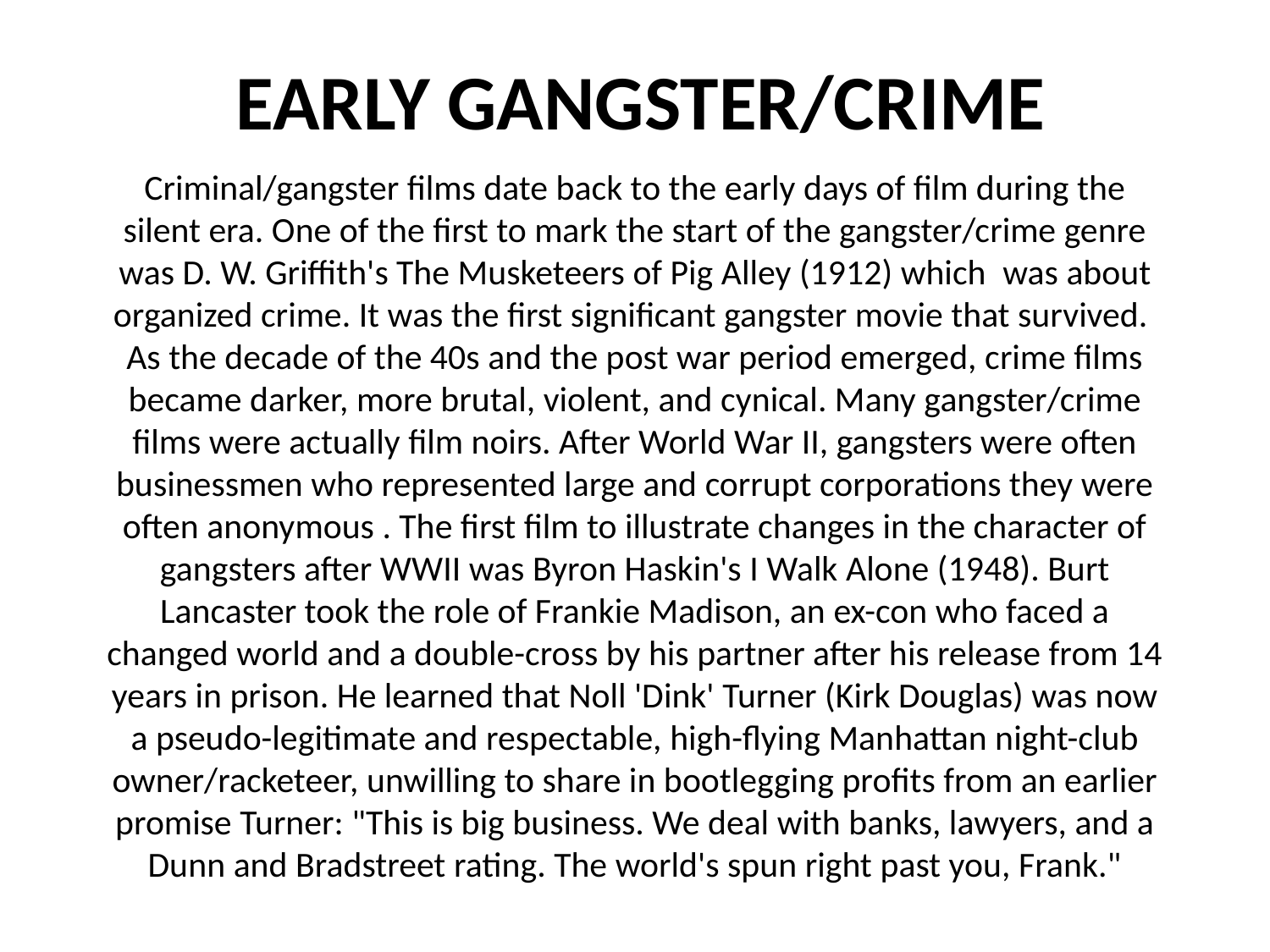

# EARLY GANGSTER/CRIME
Criminal/gangster films date back to the early days of film during the silent era. One of the first to mark the start of the gangster/crime genre was D. W. Griffith's The Musketeers of Pig Alley (1912) which  was about organized crime. It was the first significant gangster movie that survived.
As the decade of the 40s and the post war period emerged, crime films became darker, more brutal, violent, and cynical. Many gangster/crime films were actually film noirs. After World War II, gangsters were often businessmen who represented large and corrupt corporations they were often anonymous . The first film to illustrate changes in the character of gangsters after WWII was Byron Haskin's I Walk Alone (1948). Burt Lancaster took the role of Frankie Madison, an ex-con who faced a changed world and a double-cross by his partner after his release from 14 years in prison. He learned that Noll 'Dink' Turner (Kirk Douglas) was now a pseudo-legitimate and respectable, high-flying Manhattan night-club owner/racketeer, unwilling to share in bootlegging profits from an earlier promise Turner: "This is big business. We deal with banks, lawyers, and a Dunn and Bradstreet rating. The world's spun right past you, Frank."